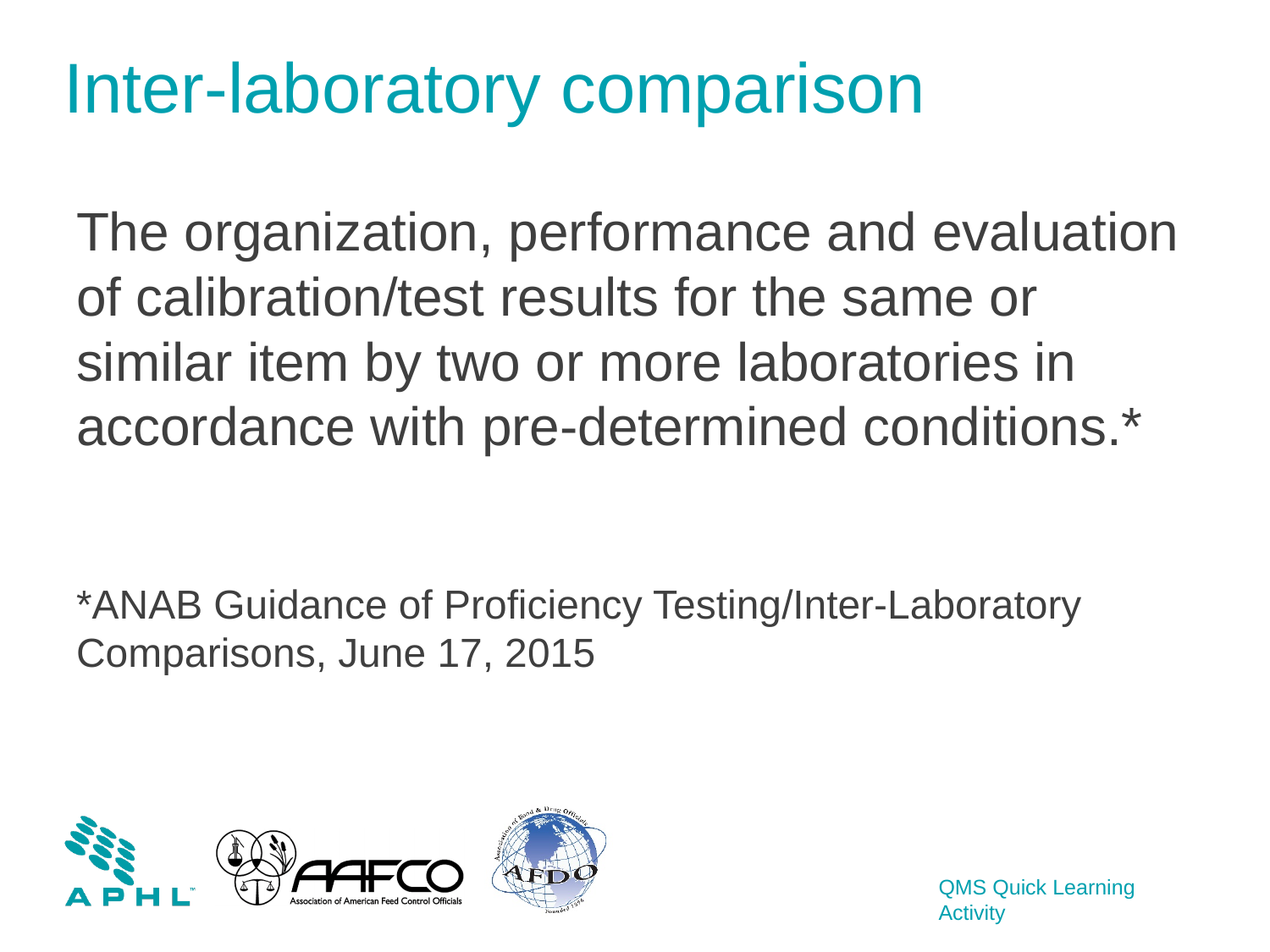

# Inter-laboratory comparison
The organization, performance and evaluation of calibration/test results for the same or similar item by two or more laboratories in accordance with pre-determined conditions.*

*ANAB Guidance of Proficiency Testing/Inter-Laboratory Comparisons, June 17, 2015